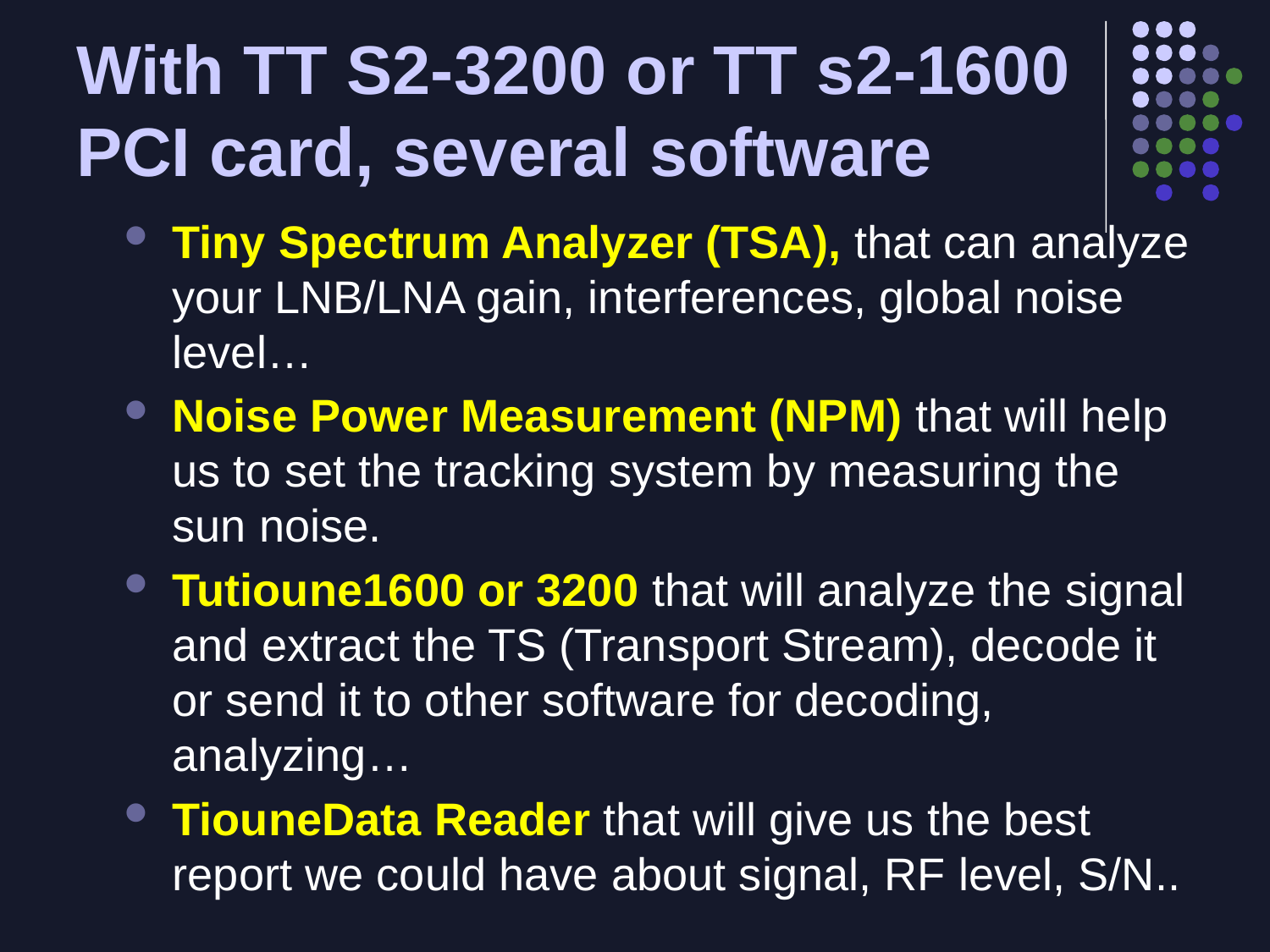

# With TT S2-3200 or TT s2-1600 PCI card, several software
Tiny Spectrum Analyzer (TSA), that can analyze your LNB/LNA gain, interferences, global noise level…
Noise Power Measurement (NPM) that will help us to set the tracking system by measuring the sun noise.
Tutioune1600 or 3200 that will analyze the signal and extract the TS (Transport Stream), decode it or send it to other software for decoding, analyzing…
TiouneData Reader that will give us the best report we could have about signal, RF level, S/N..